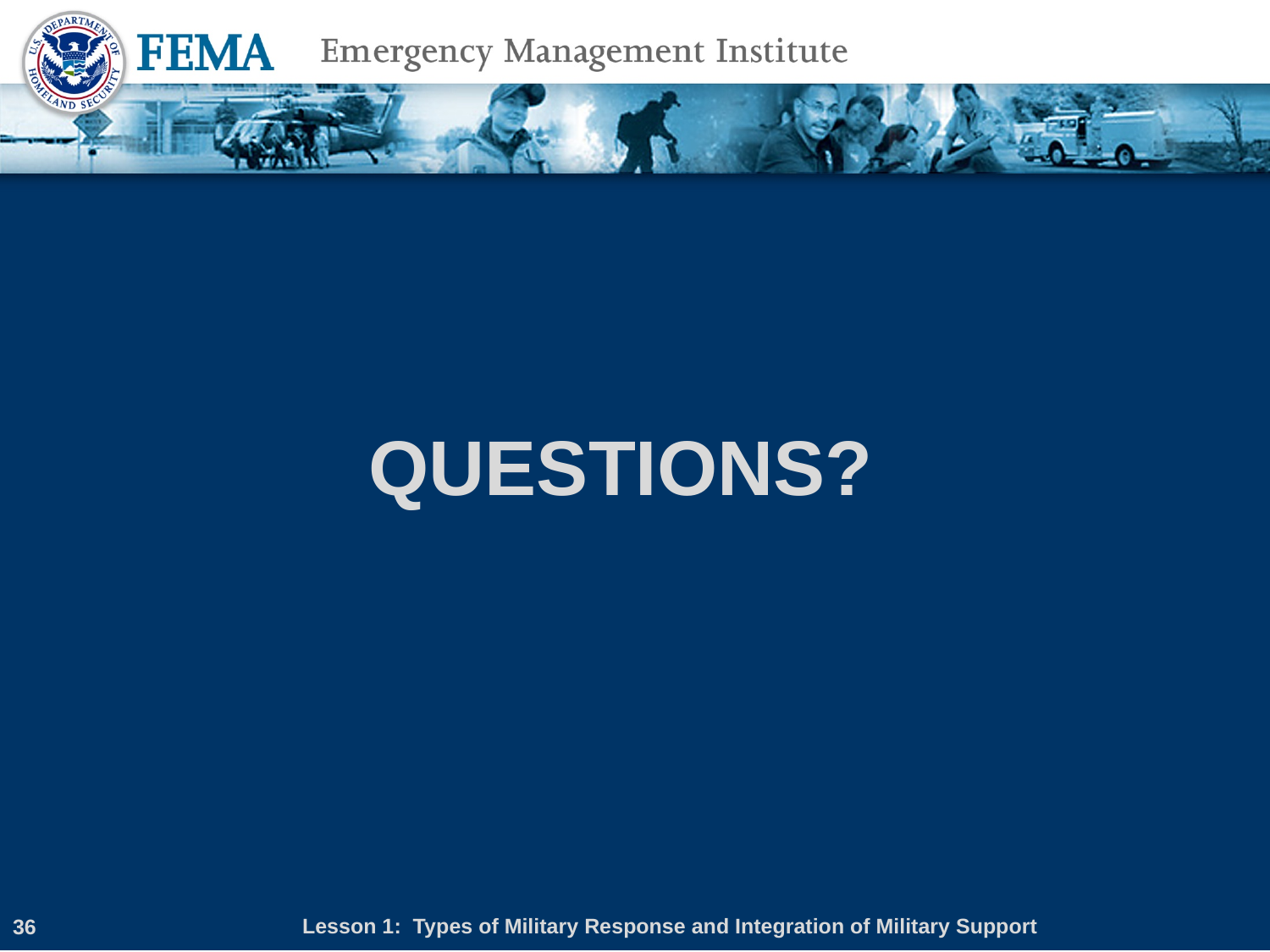

Questions?
Lesson 1:  Types of Military Response and Integration of Military Support
36